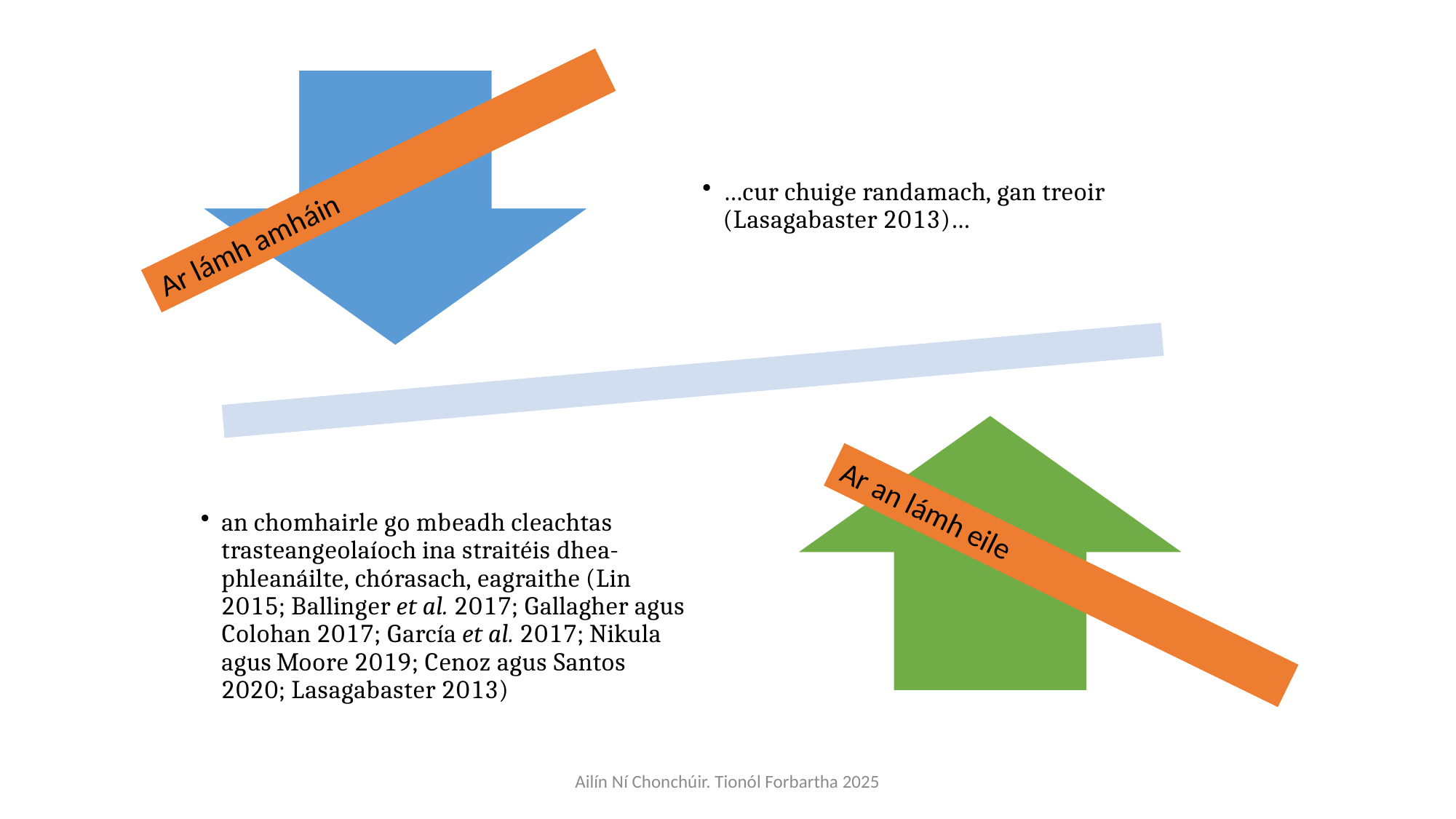

…cur chuige randamach, gan treoir (Lasagabaster 2013)…

an chomhairle go mbeadh cleachtas trasteangeolaíoch ina straitéis dhea-phleanáilte, chórasach, eagraithe (Lin 2015; Ballinger et al. 2017; Gallagher agus Colohan 2017; García et al. 2017; Nikula agus Moore 2019; Cenoz agus Santos 2020; Lasagabaster 2013)
Ar lámh amháin
Ar an lámh eile
Ailín Ní Chonchúir. Tionól Forbartha 2025